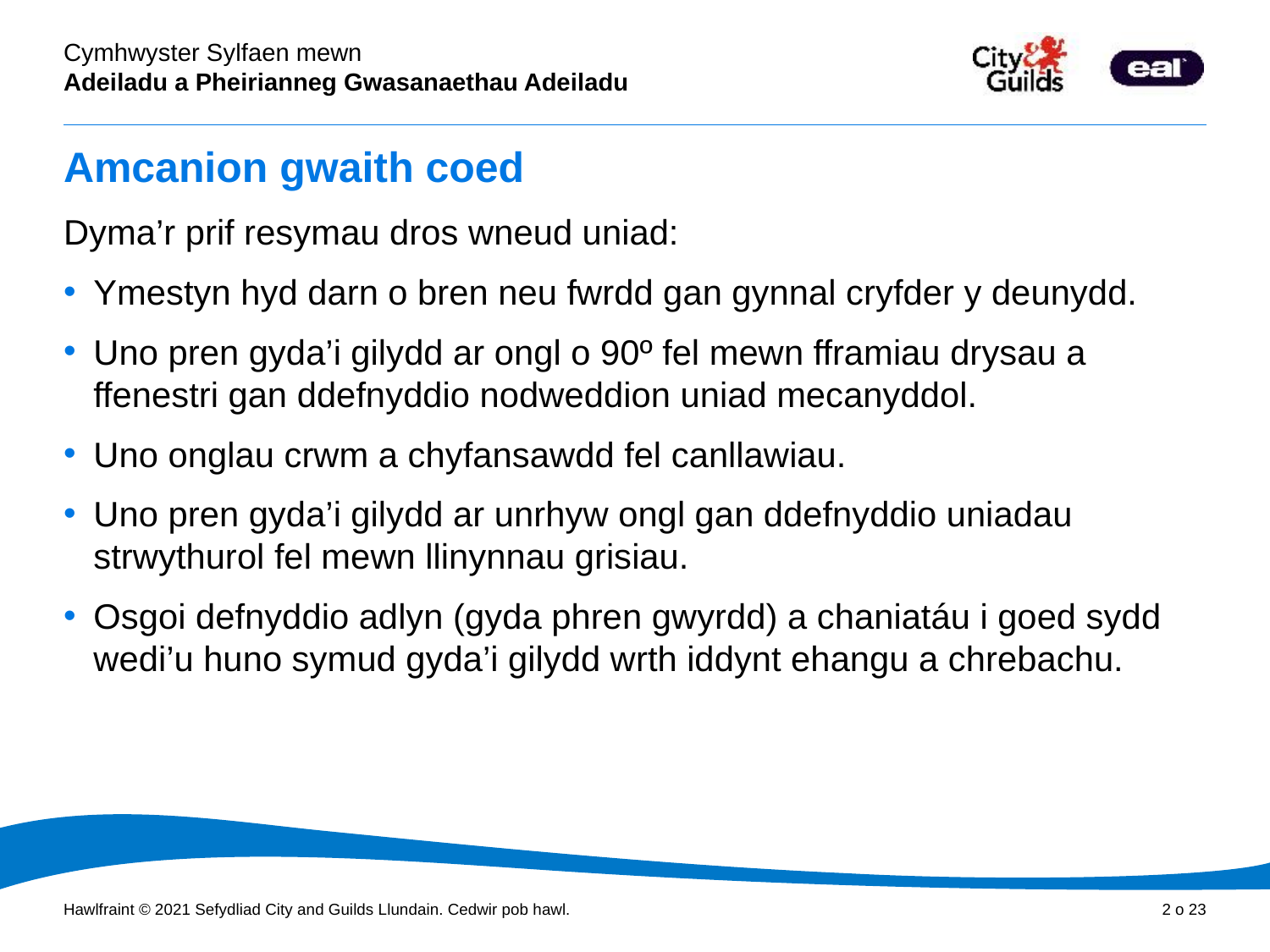

# Amcanion gwaith coed
Dyma’r prif resymau dros wneud uniad:
Ymestyn hyd darn o bren neu fwrdd gan gynnal cryfder y deunydd.
Uno pren gyda’i gilydd ar ongl o 90º fel mewn fframiau drysau a ffenestri gan ddefnyddio nodweddion uniad mecanyddol.
Uno onglau crwm a chyfansawdd fel canllawiau.
Uno pren gyda’i gilydd ar unrhyw ongl gan ddefnyddio uniadau strwythurol fel mewn llinynnau grisiau.
Osgoi defnyddio adlyn (gyda phren gwyrdd) a chaniatáu i goed sydd wedi’u huno symud gyda’i gilydd wrth iddynt ehangu a chrebachu.